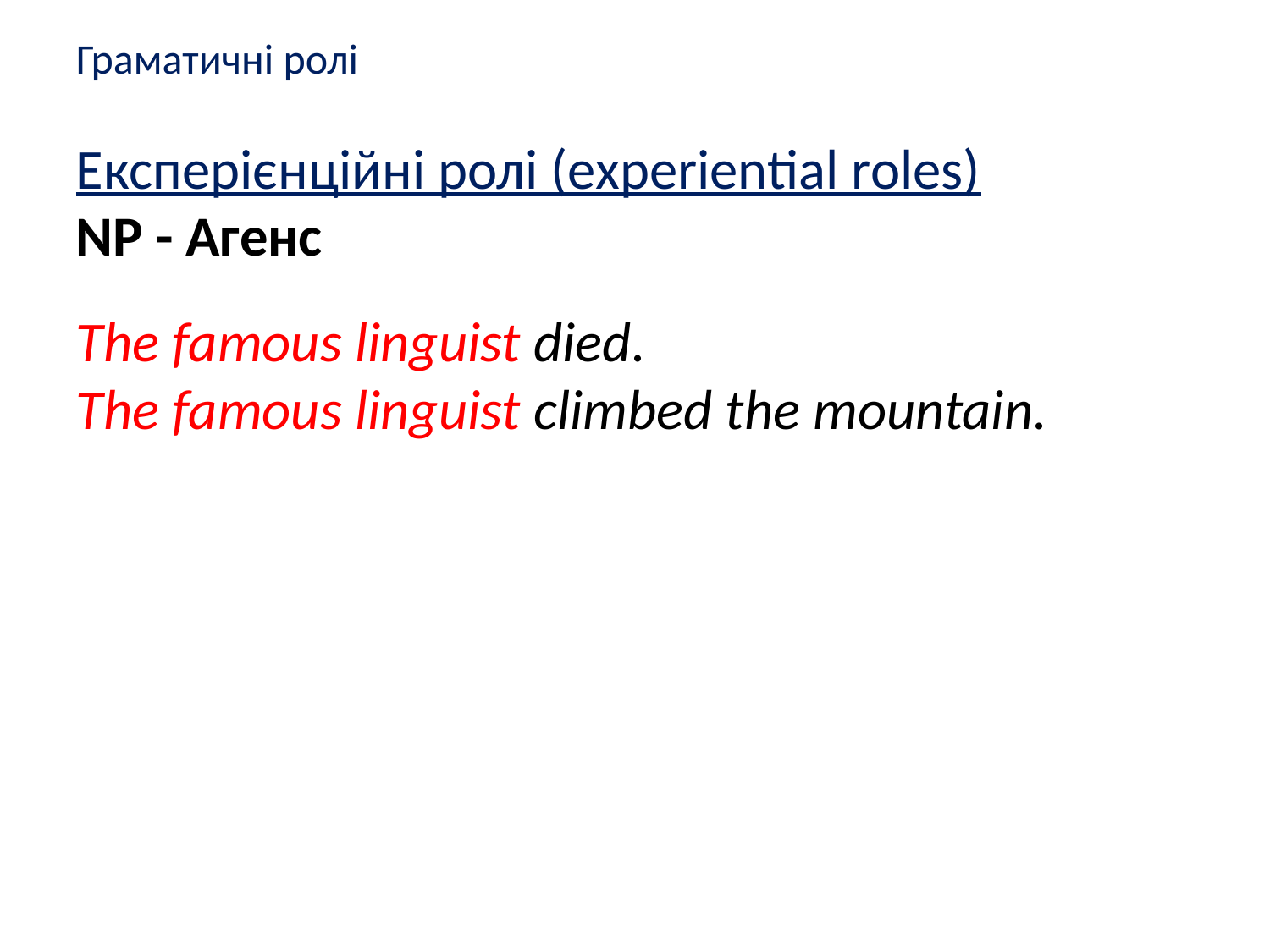

Граматичні ролі

Експерієнційні ролі (experiential roles)
NP - Агенс

The famous linguist died.
The famous linguist climbed the mountain.